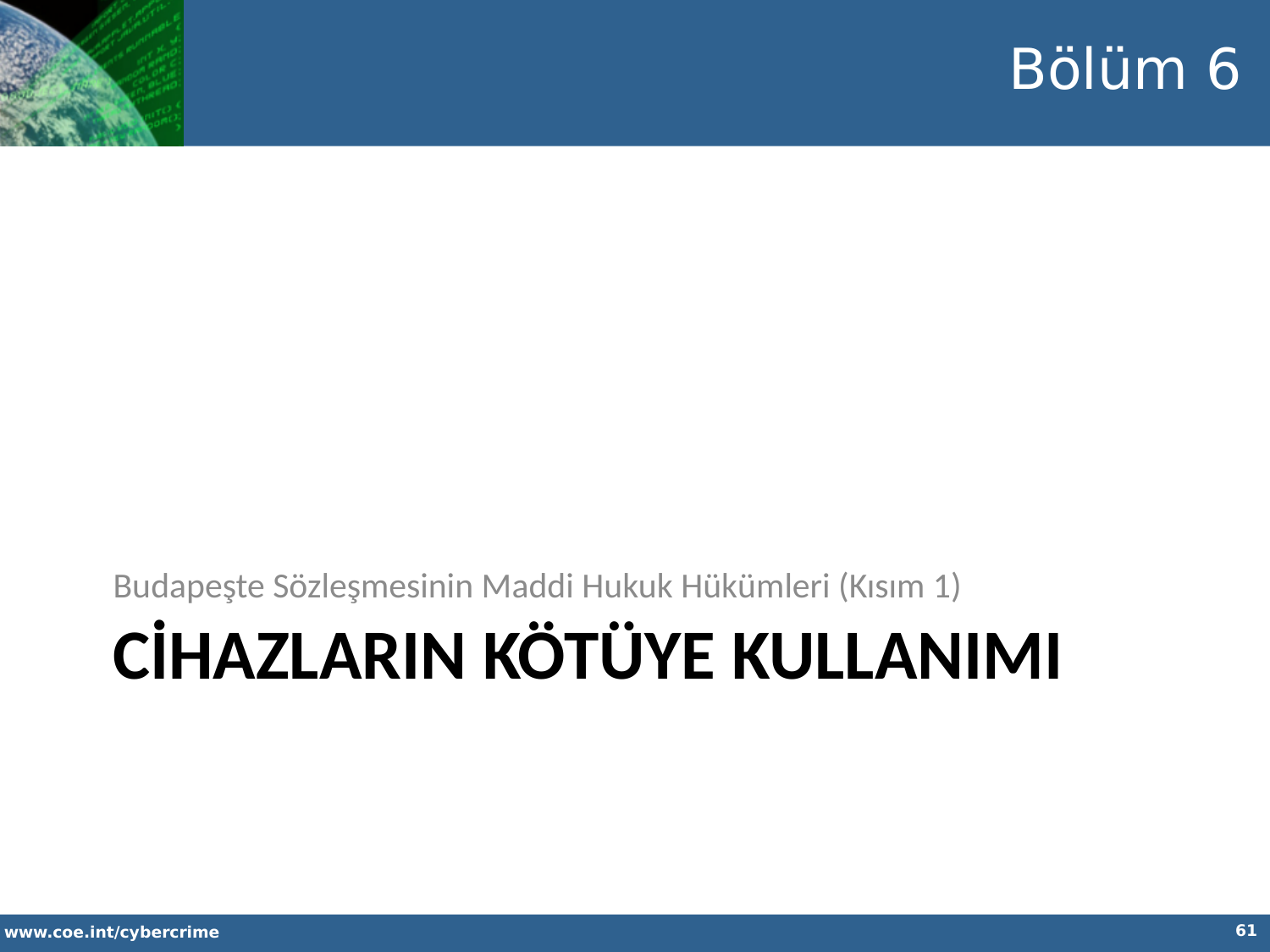

Bölüm 6
Budapeşte Sözleşmesinin Maddi Hukuk Hükümleri (Kısım 1)
# CİhazlarIn Kötüye KullanImI